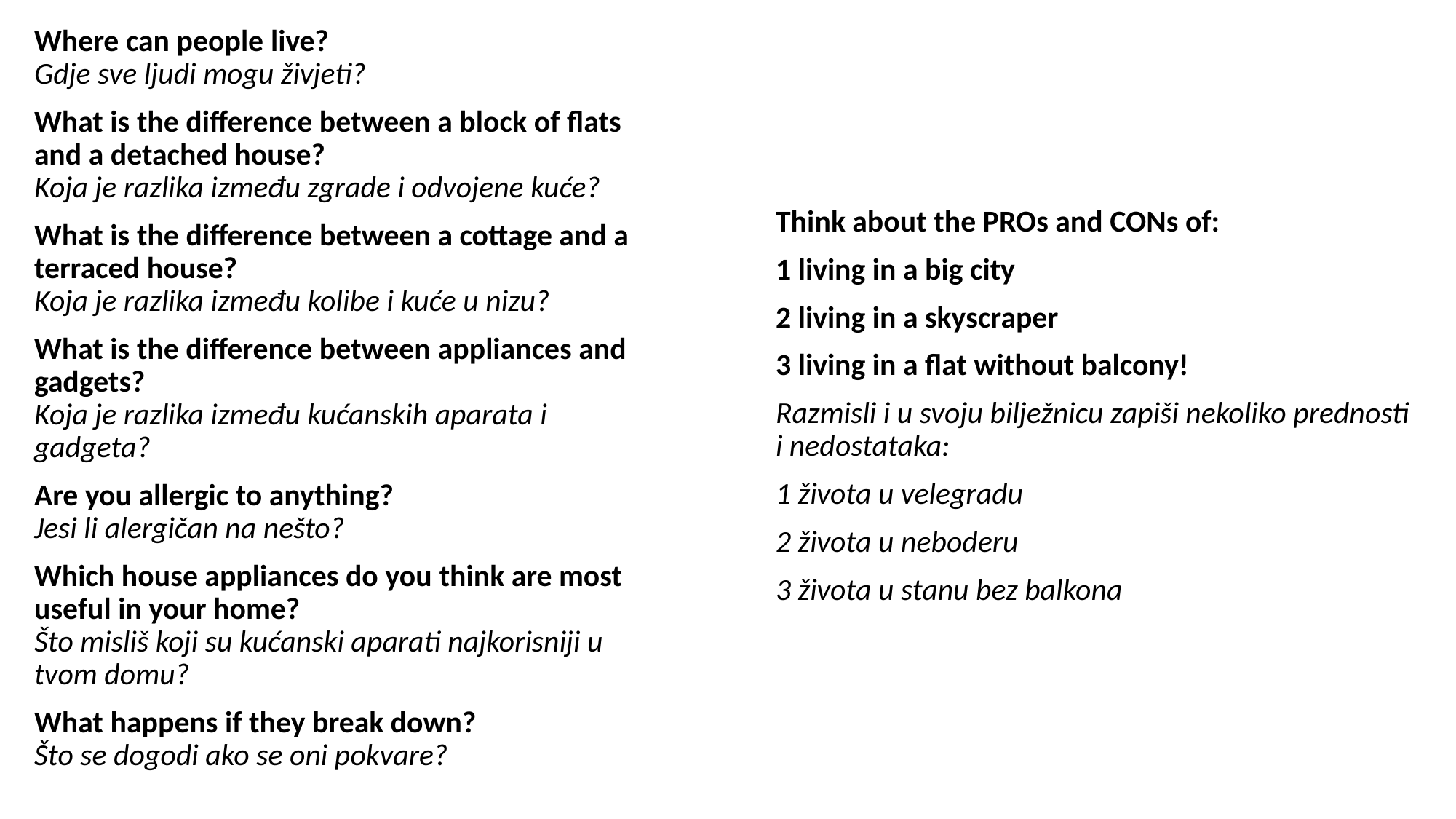

Where can people live?
Gdje sve ljudi mogu živjeti?
What is the difference between a block of flats and a detached house?
Koja je razlika između zgrade i odvojene kuće?
What is the difference between a cottage and a terraced house?
Koja je razlika između kolibe i kuće u nizu?
What is the difference between appliances and gadgets?
Koja je razlika između kućanskih aparata i gadgeta?
Are you allergic to anything?
Jesi li alergičan na nešto?
Which house appliances do you think are most useful in your home?
Što misliš koji su kućanski aparati najkorisniji u tvom domu?
What happens if they break down?
Što se dogodi ako se oni pokvare?
Think about the PROs and CONs of:
1 living in a big city
2 living in a skyscraper
3 living in a flat without balcony!
Razmisli i u svoju bilježnicu zapiši nekoliko prednosti i nedostataka:
1 života u velegradu
2 života u neboderu
3 života u stanu bez balkona